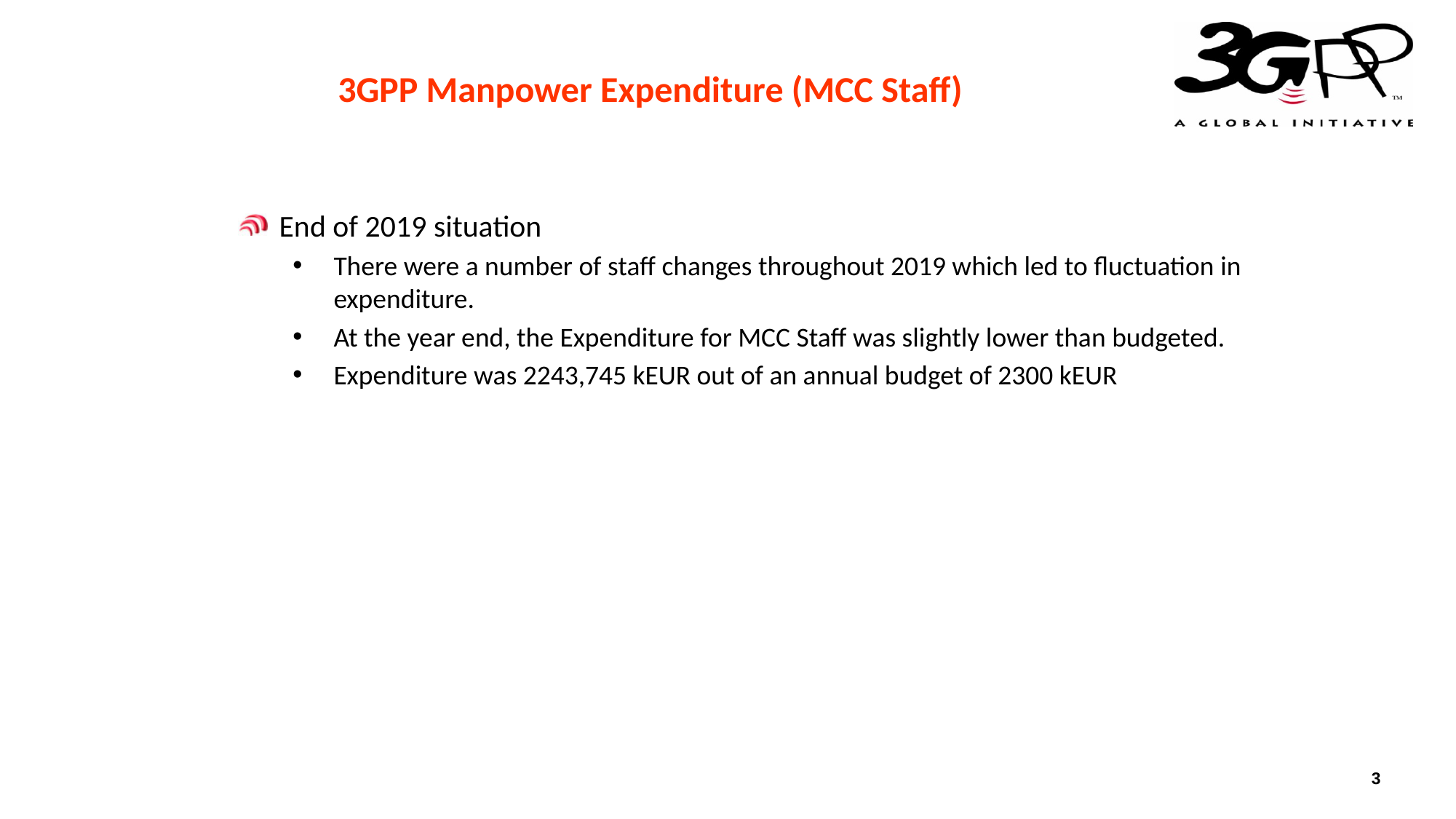

3GPP Manpower Expenditure (MCC Staff)

End of 2019 situation
There were a number of staff changes throughout 2019 which led to fluctuation in expenditure.
At the year end, the Expenditure for MCC Staff was slightly lower than budgeted.
Expenditure was 2243,745 kEUR out of an annual budget of 2300 kEUR

3